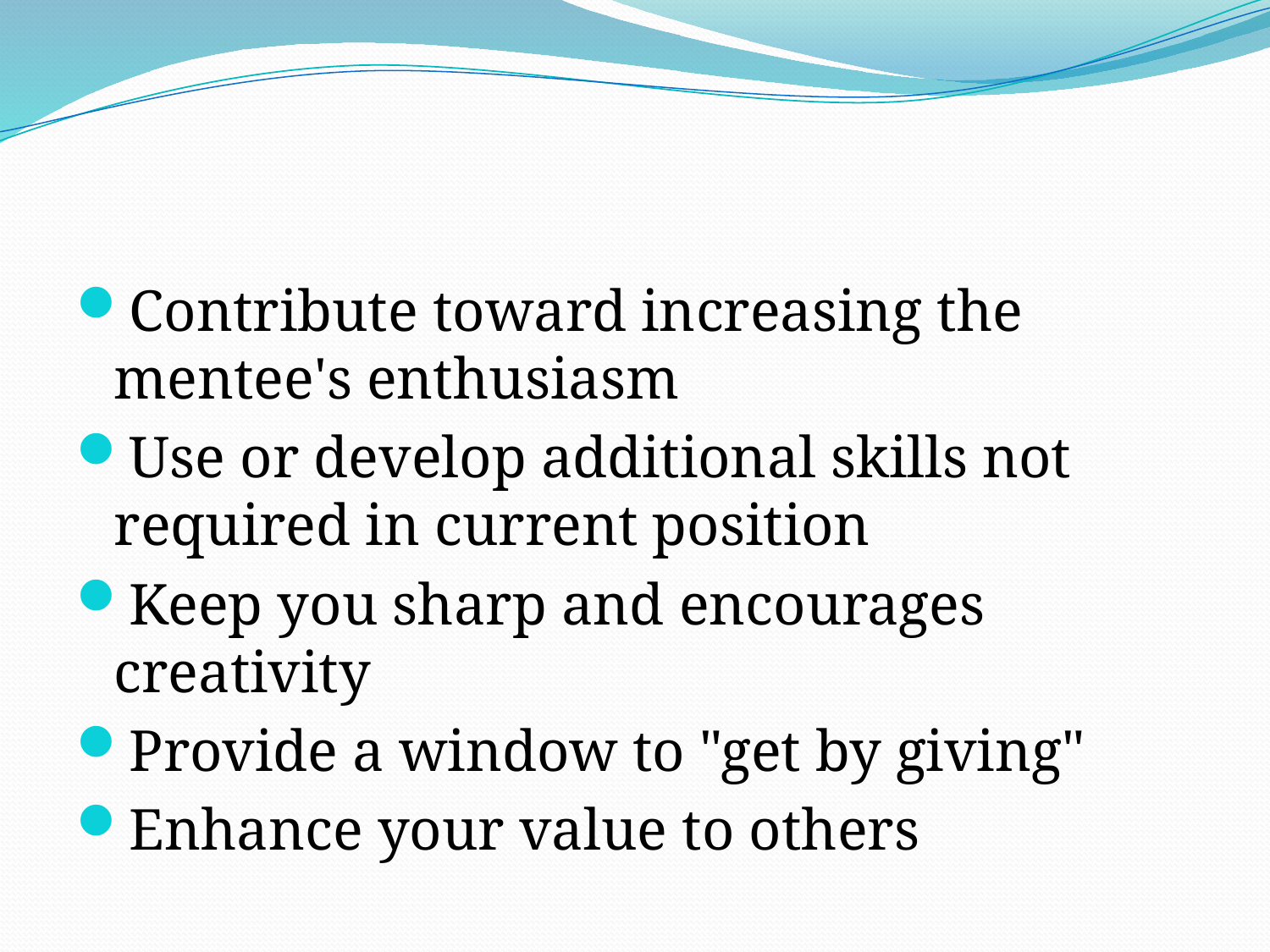

#
Contribute toward increasing the mentee's enthusiasm
Use or develop additional skills not required in current position
Keep you sharp and encourages creativity
Provide a window to "get by giving"
Enhance your value to others